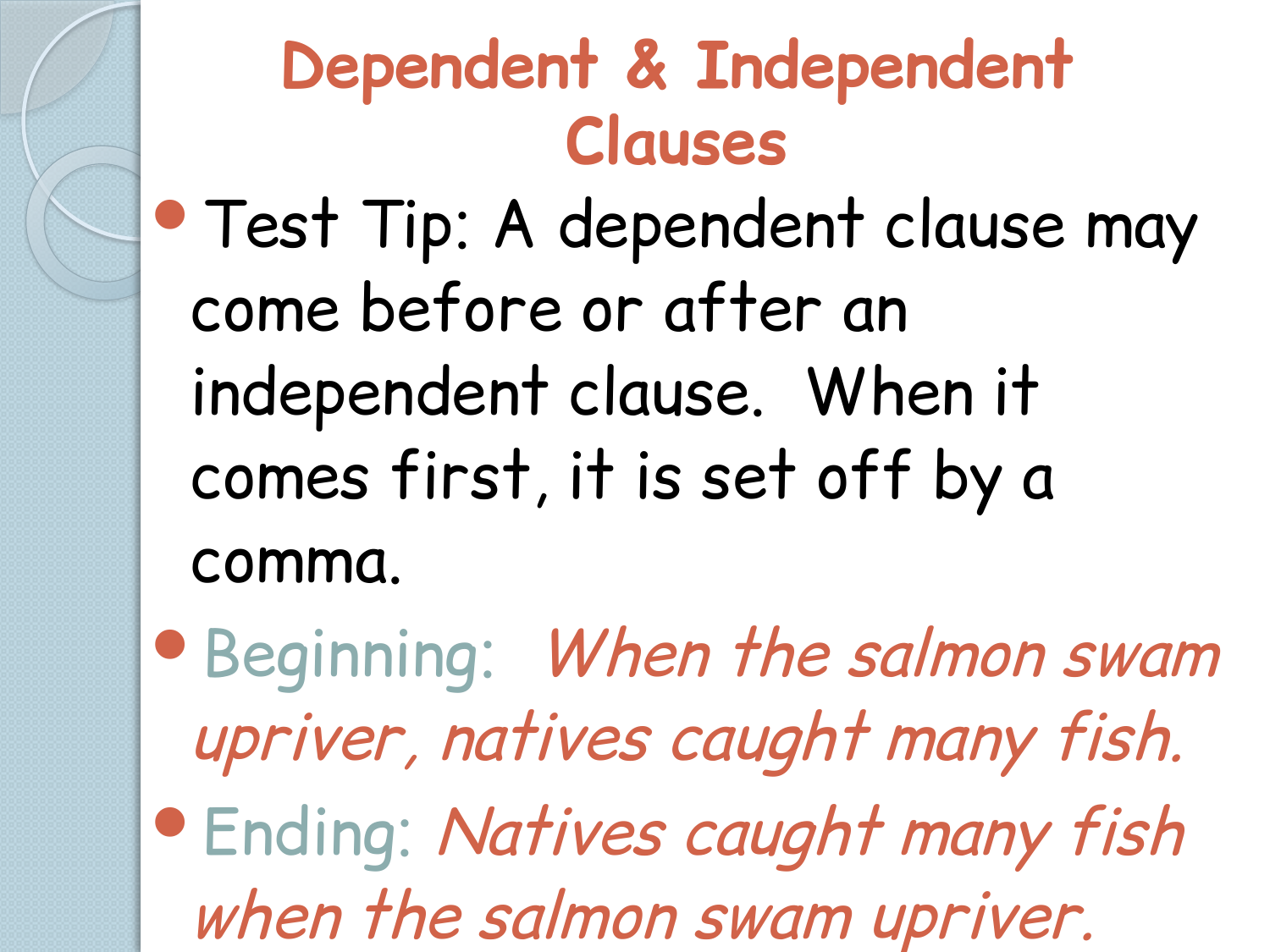

# Dependent & Independent Clauses
Test Tip: A dependent clause may come before or after an independent clause.  When it comes first, it is set off by a comma.
Beginning:  When the salmon swam upriver, natives caught many fish.
Ending: Natives caught many fish when the salmon swam upriver.